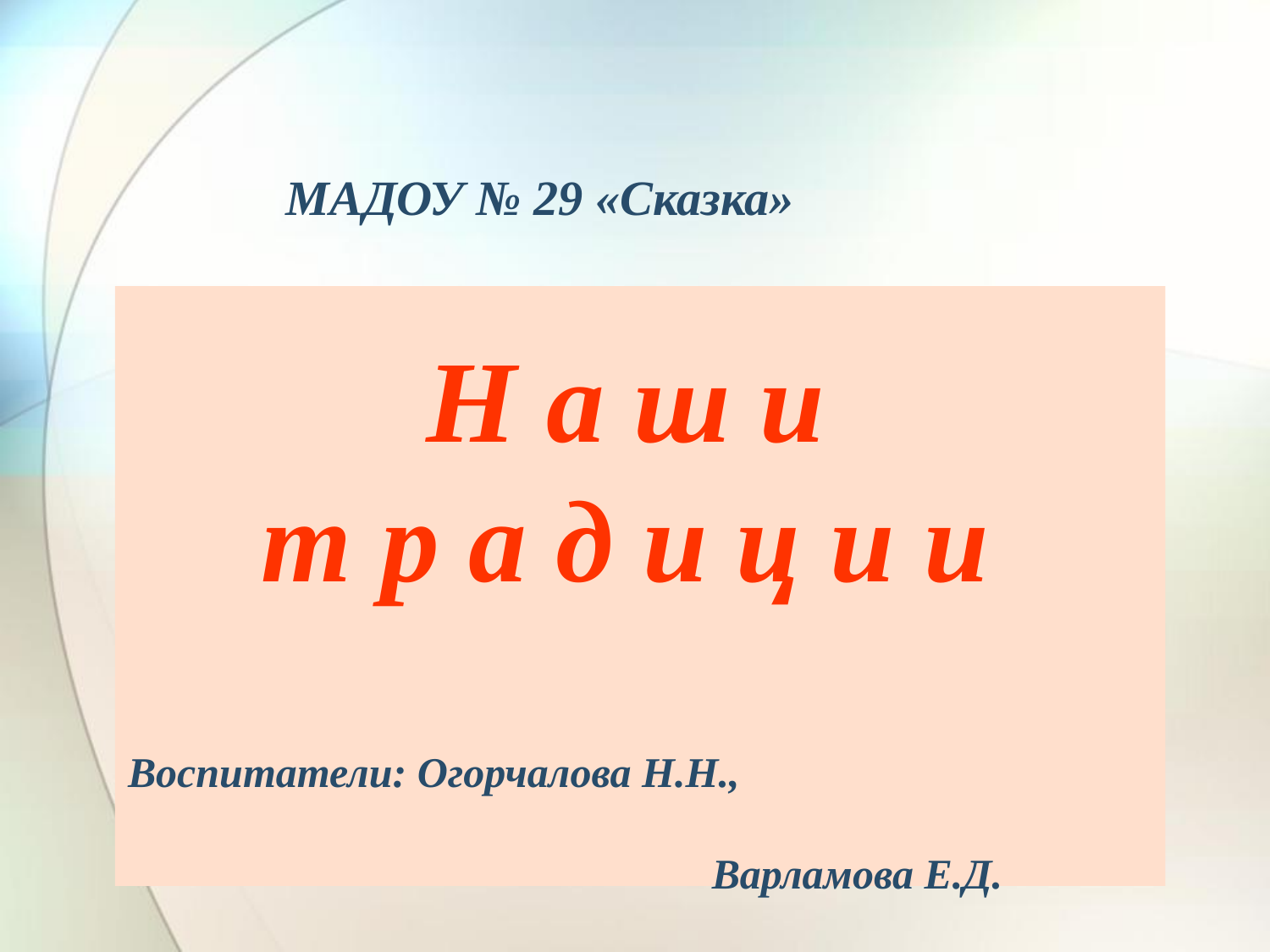

# МАДОУ № 29 «Сказка»

Н а ш и
т р а д и ц и и

Воспитатели: Огорчалова Н.Н.,                                                                                                                                                                                   Варламова Е.Д.